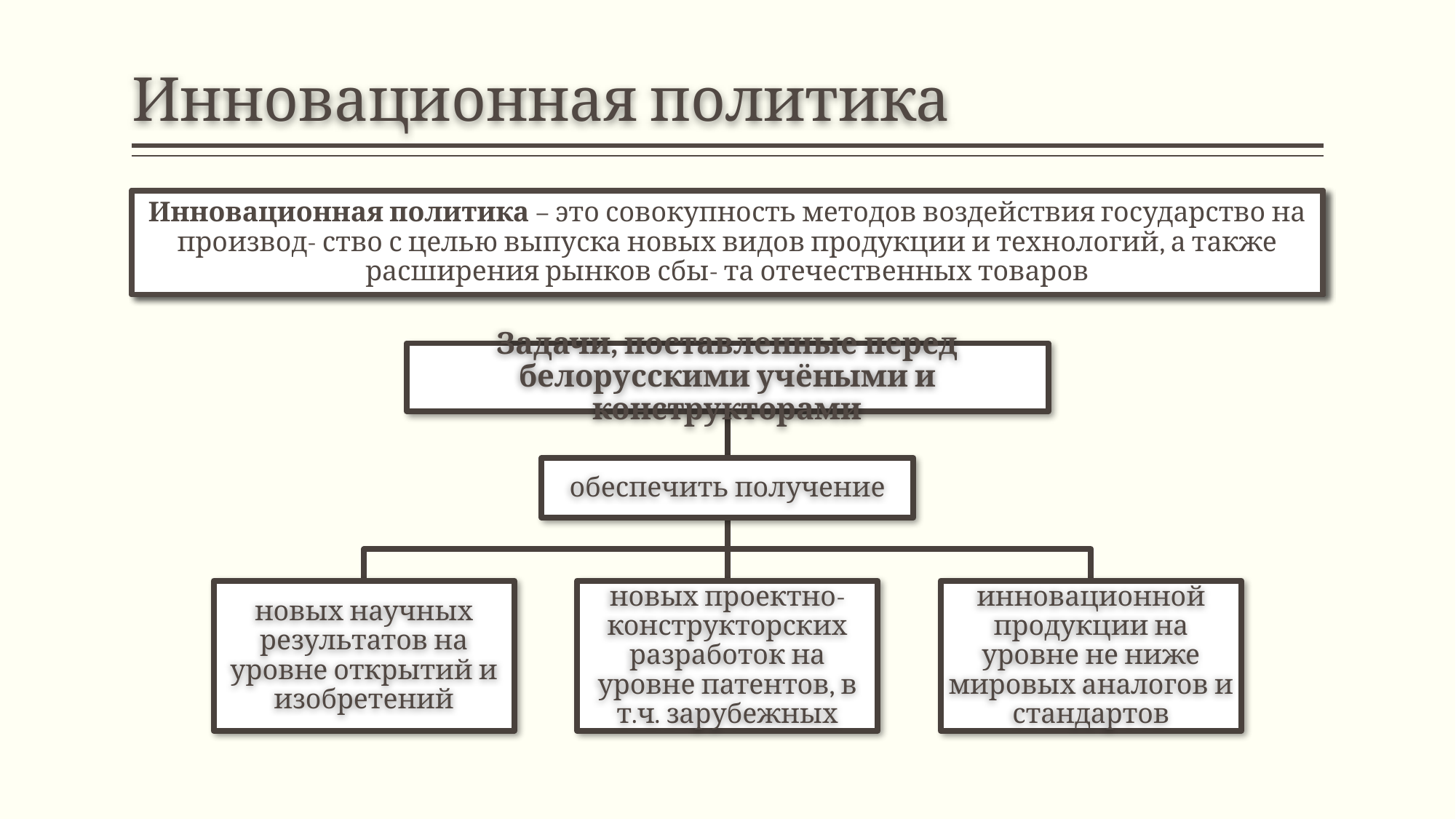

# Инновационная политика

Инновационная политика – это совокупность методов воздействия государство на производ- ство с целью выпуска новых видов продукции и технологий, а также расширения рынков сбы- та отечественных товаров

Задачи, поставленные перед белорусскими учёными и конструкторами

обеспечить получение

новых научных результатов на уровне открытий и изобретений

новых проектно-конструкторских разработок на уровне патентов, в т.ч. зарубежных

инновационной продукции на уровне не ниже мировых аналогов и стандартов